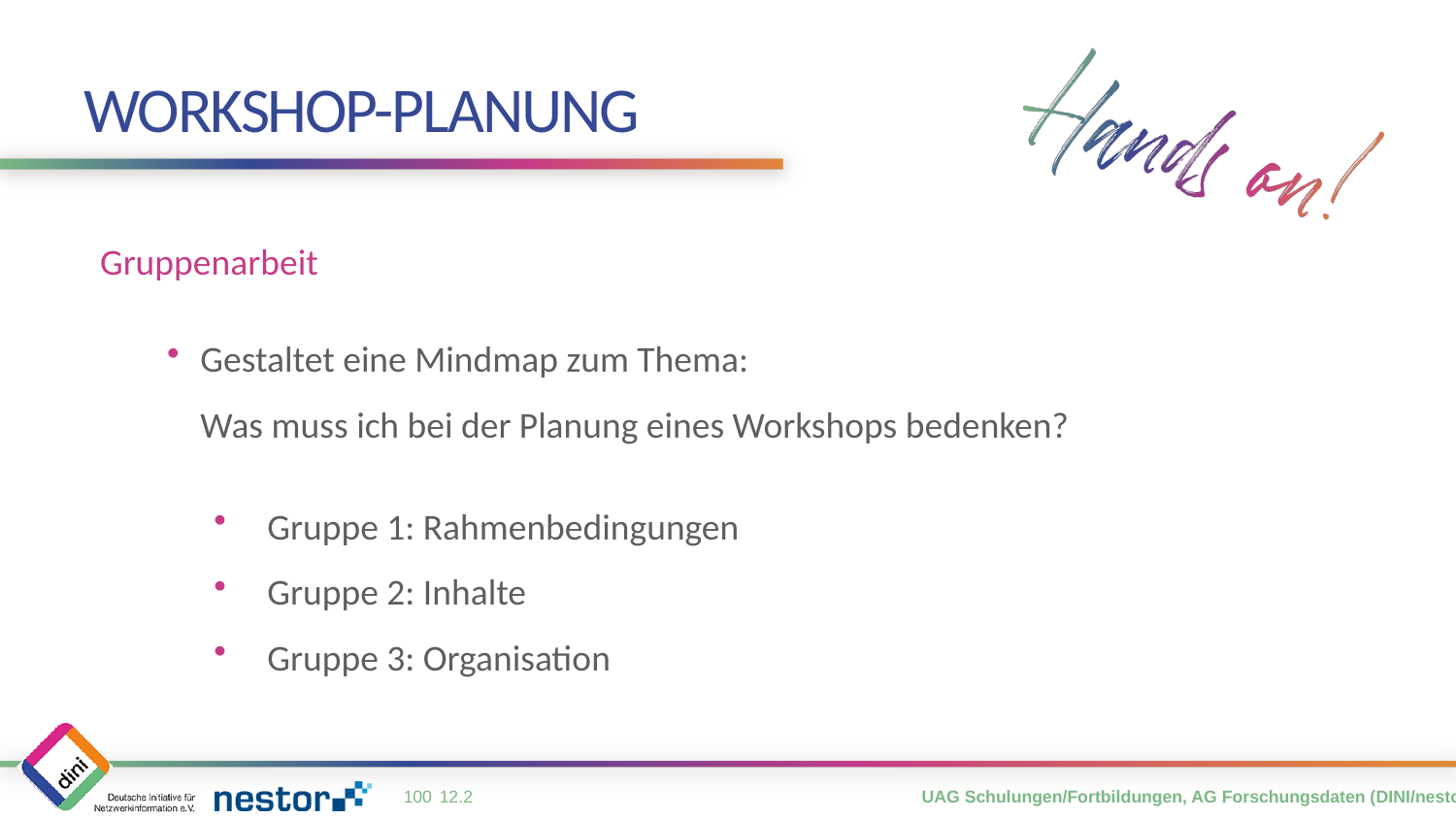

# Workshop-Planung
Gruppenarbeit
Gestaltet eine Mindmap zum Thema:
Was muss ich bei der Planung eines Workshops bedenken?

Gruppe 1: Rahmenbedingungen
Gruppe 2: Inhalte
Gruppe 3: Organisation
100
12.2